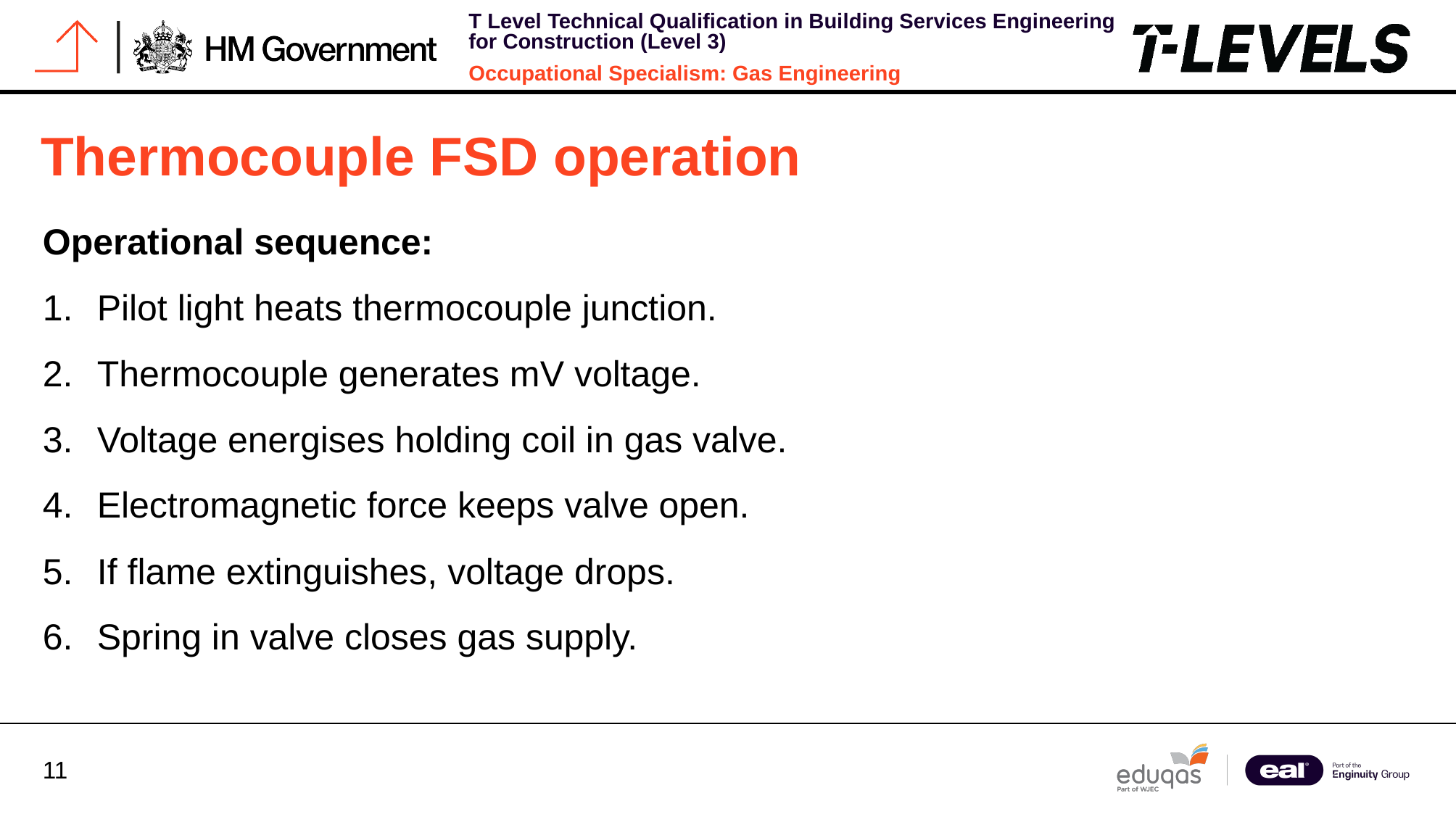

# Thermocouple FSD operation
Operational sequence:
Pilot light heats thermocouple junction.
Thermocouple generates mV voltage.
Voltage energises holding coil in gas valve.
Electromagnetic force keeps valve open.
If flame extinguishes, voltage drops.
Spring in valve closes gas supply.